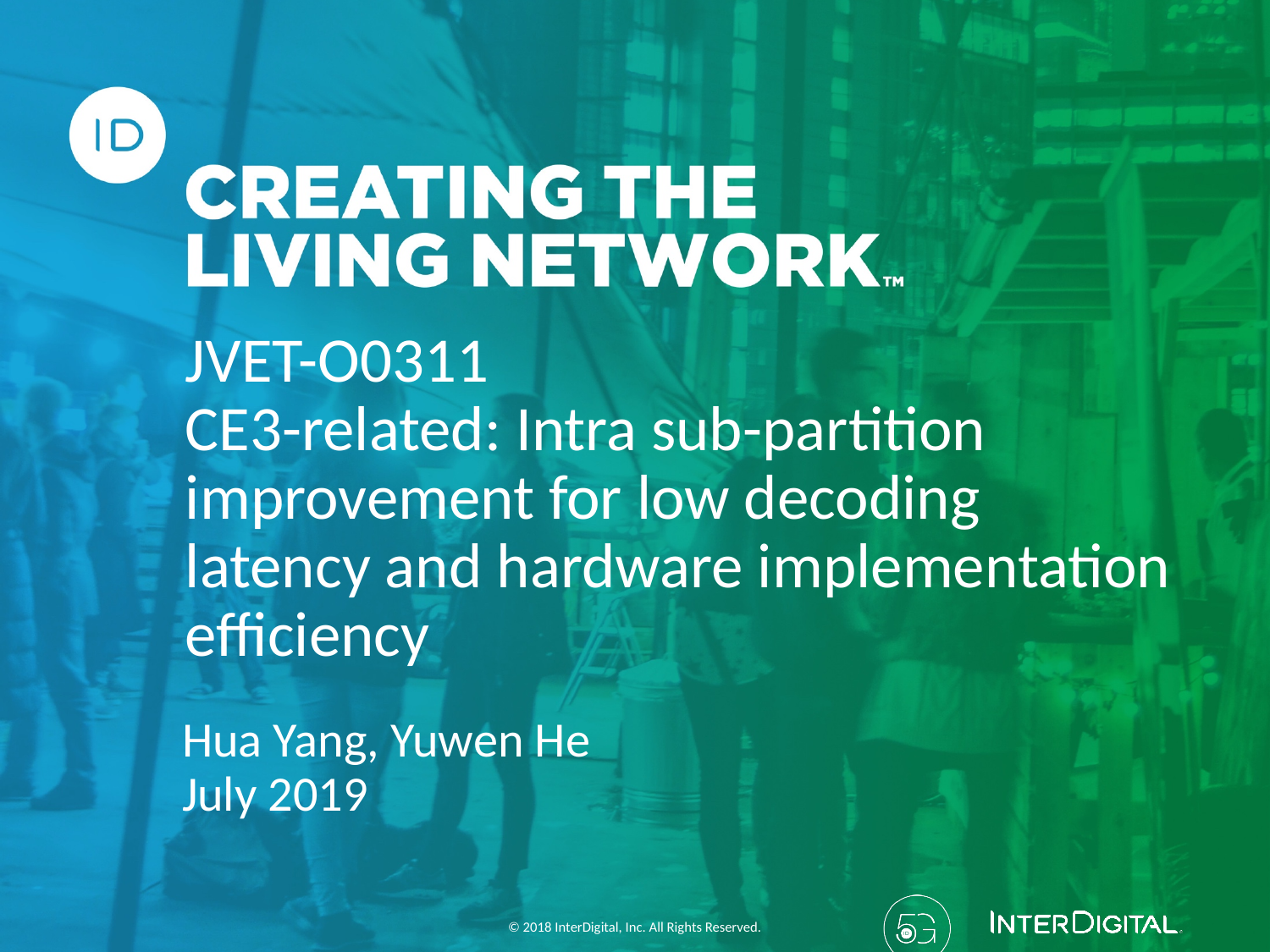

# JVET-O0311 CE3-related: Intra sub-partition improvement for low decoding latency and hardware implementation efficiency
Hua Yang, Yuwen He
July 2019
© 2018 InterDigital, Inc. All Rights Reserved.